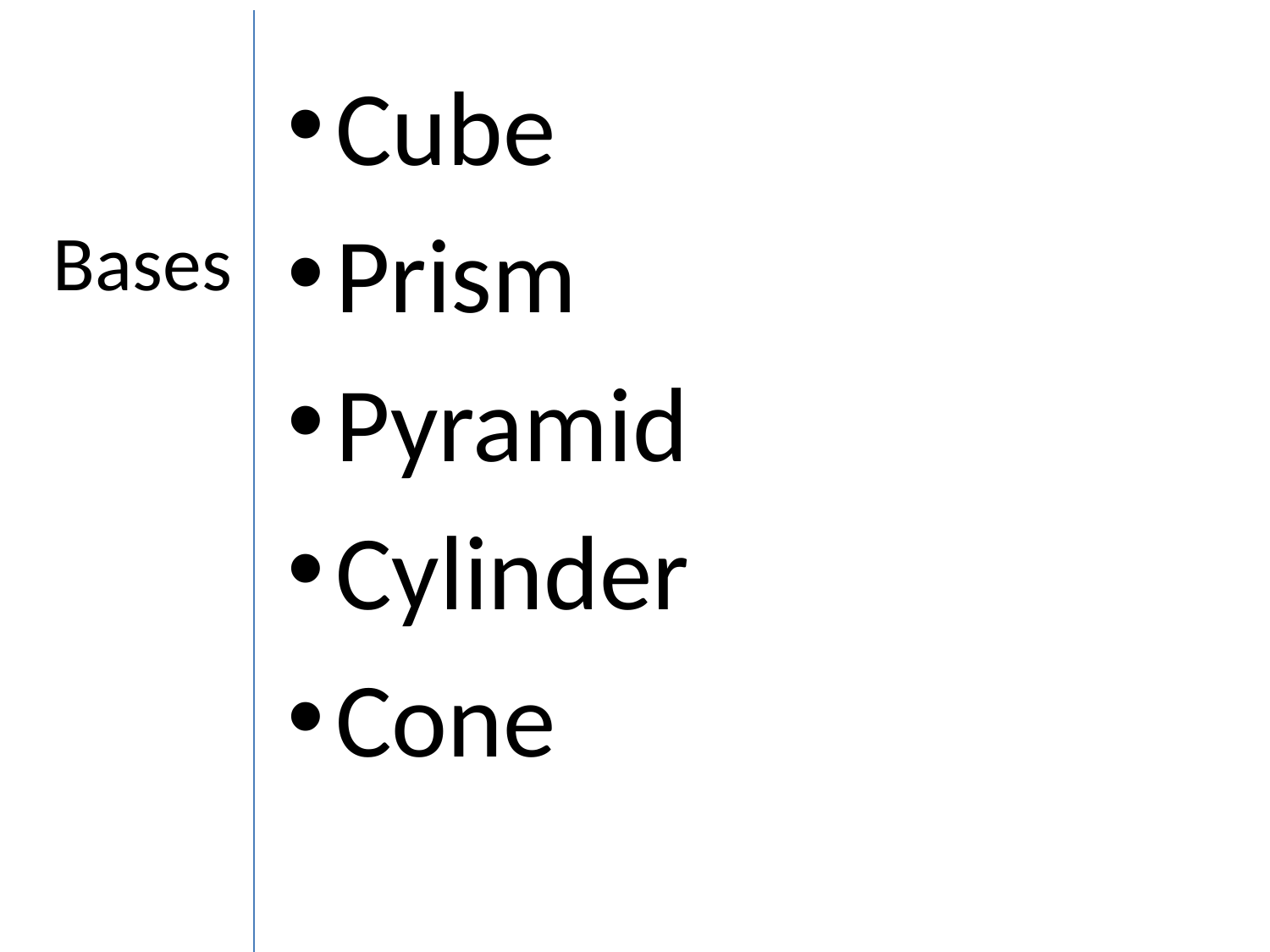

# Bases
Cube
Prism
Pyramid
Cylinder
Cone